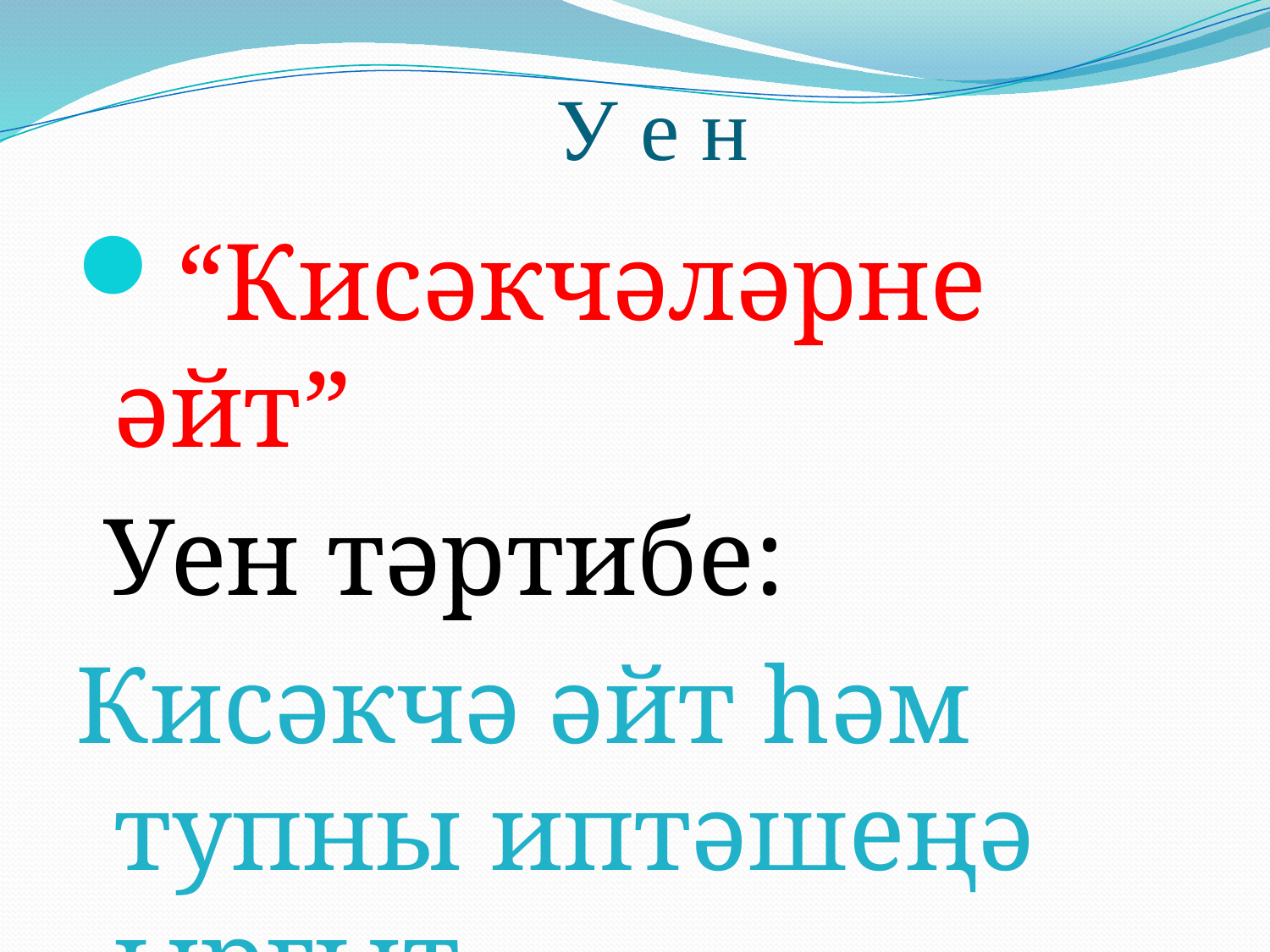

# У е н
“Кисәкчәләрне  әйт”
 Уен тәртибе:
Кисәкчә әйт һәм тупны иптәшеңә ыргыт